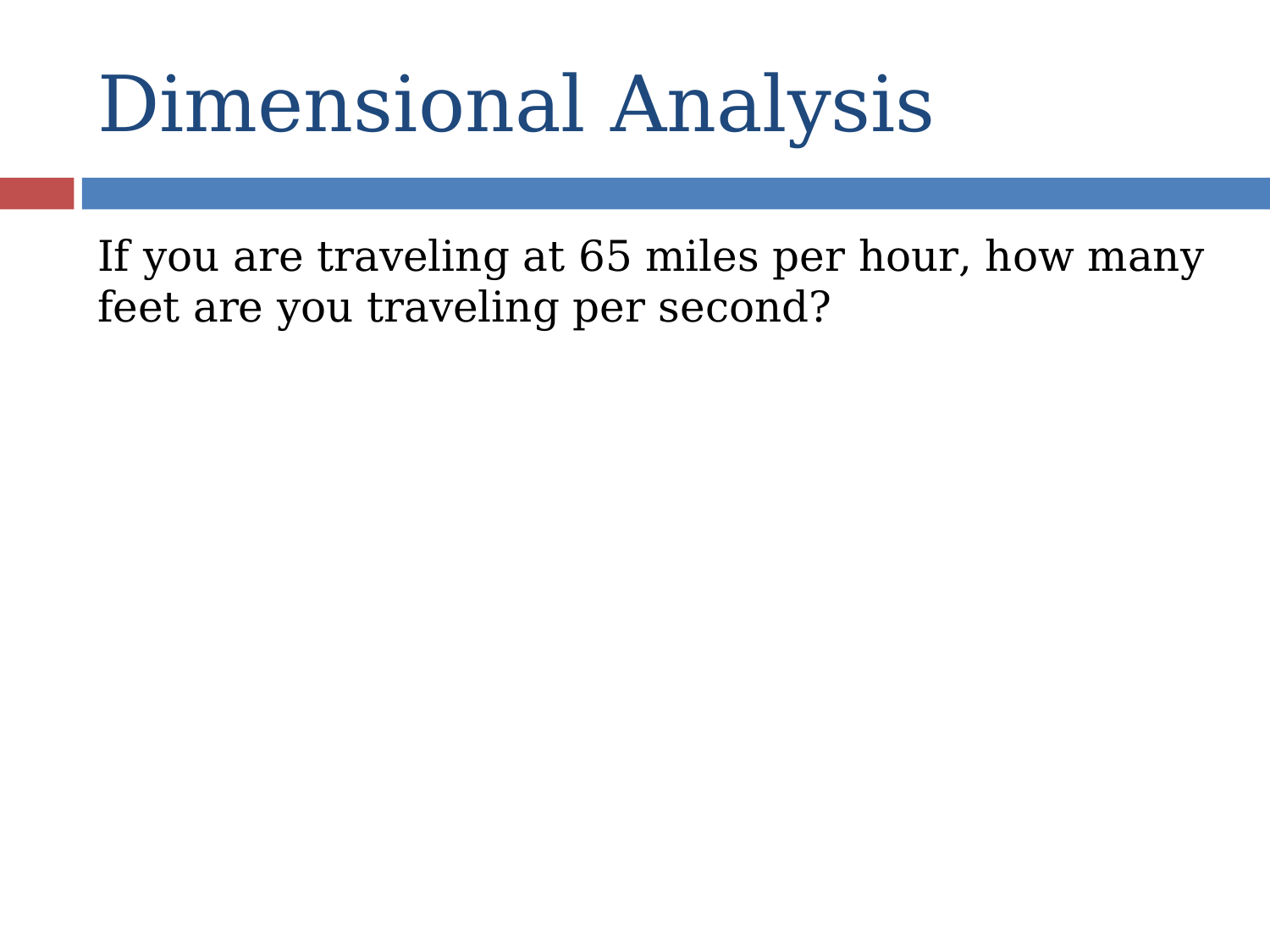

# Dimensional Analysis
If you are traveling at 65 miles per hour, how many feet are you traveling per second?